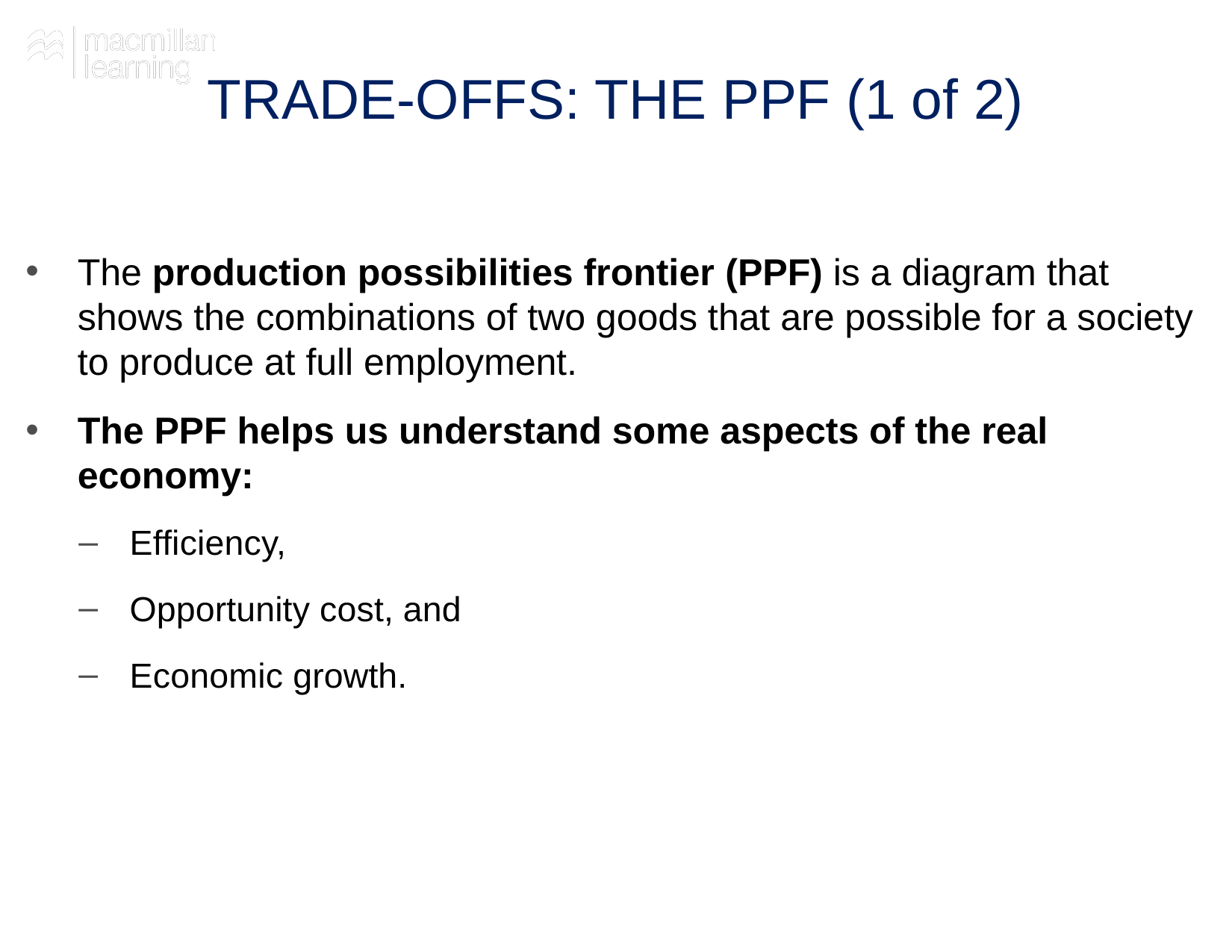

# TRADE-OFFS: THE PPF (1 of 2)
The production possibilities frontier (PPF) is a diagram that shows the combinations of two goods that are possible for a society to produce at full employment.
The PPF helps us understand some aspects of the real economy:
Efficiency,
Opportunity cost, and
Economic growth.